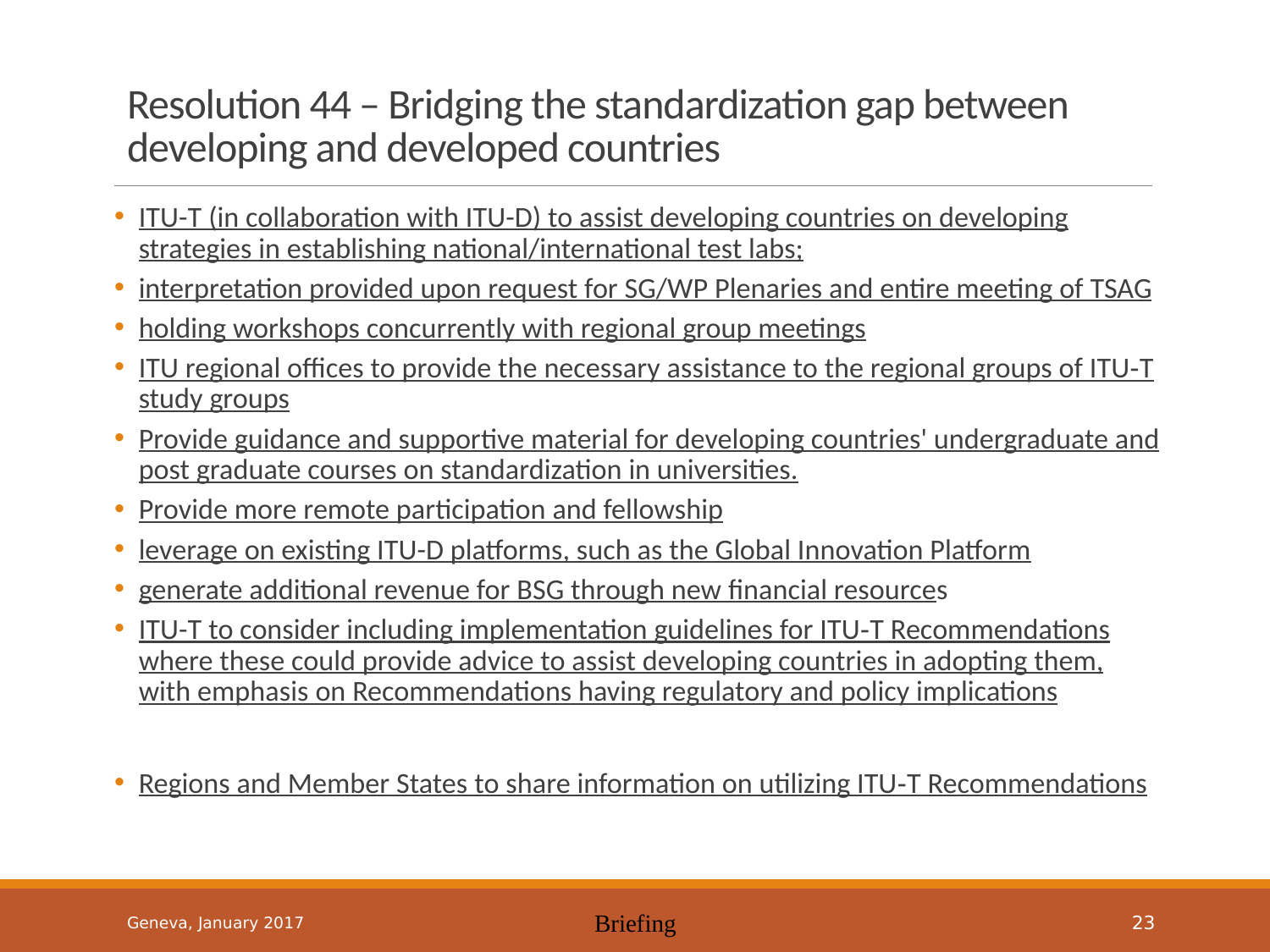

# Resolution 44 – Bridging the standardization gap between developing and developed countries
ITU-T (in collaboration with ITU-D) to assist developing countries on developing strategies in establishing national/international test labs;
interpretation provided upon request for SG/WP Plenaries and entire meeting of TSAG
holding workshops concurrently with regional group meetings
ITU regional offices to provide the necessary assistance to the regional groups of ITU‑T study groups
Provide guidance and supportive material for developing countries' undergraduate and post graduate courses on standardization in universities.
Provide more remote participation and fellowship
leverage on existing ITU-D platforms, such as the Global Innovation Platform
generate additional revenue for BSG through new financial resources
ITU-T to consider including implementation guidelines for ITU‑T Recommendations where these could provide advice to assist developing countries in adopting them, with emphasis on Recommendations having regulatory and policy implications

Regions and Member States to share information on utilizing ITU‑T Recommendations
Geneva, January 2017
Briefing
23